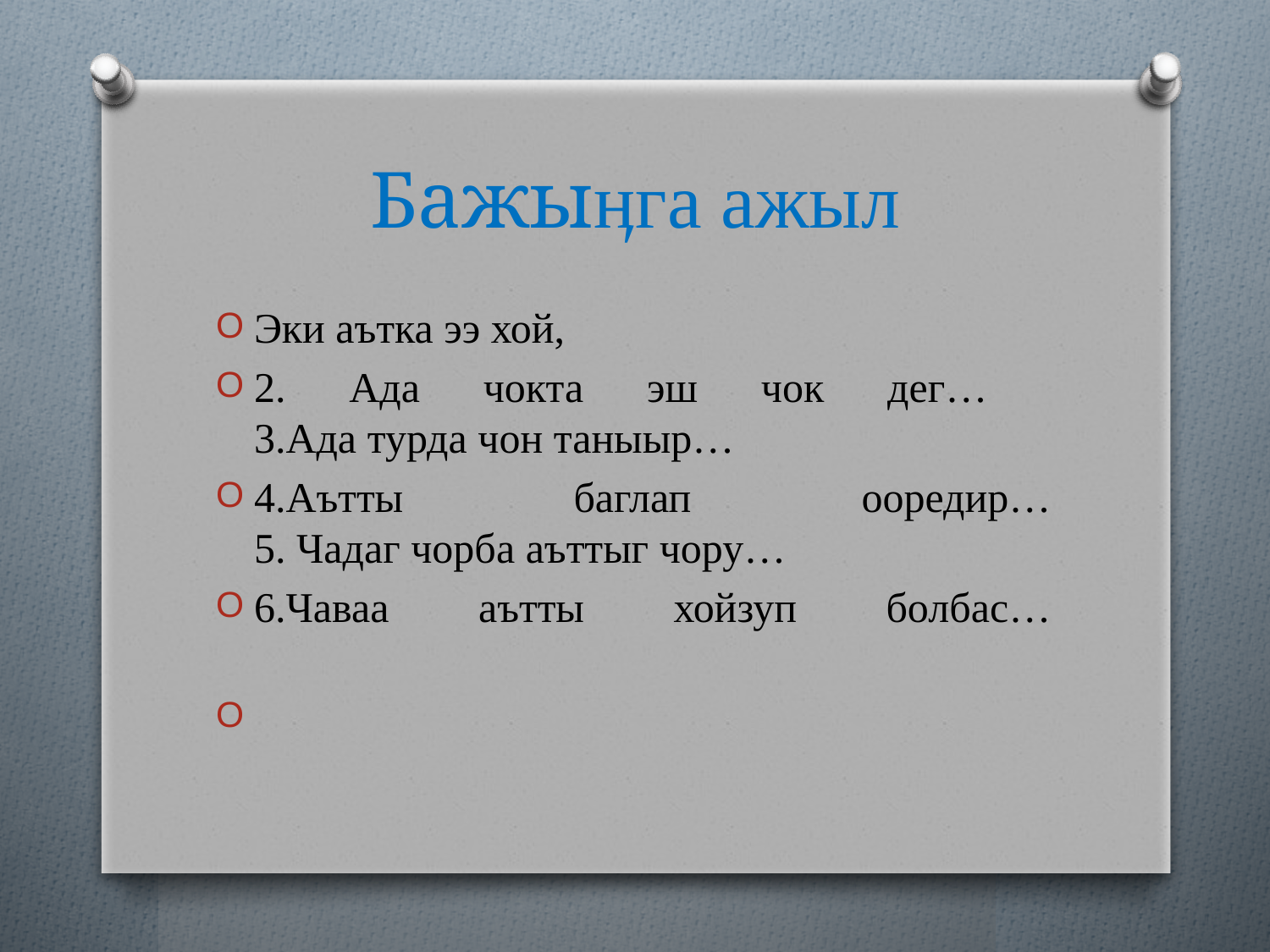

# Бажыӊга ажыл
Эки аътка ээ хой,
2. Ада чокта эш чок дег…
3.Ада турда чон таныыр…
4.Аътты баглап ооредир…
5. Чадаг чорба аъттыг чору…
6.Чаваа аътты хойзуп болбас…